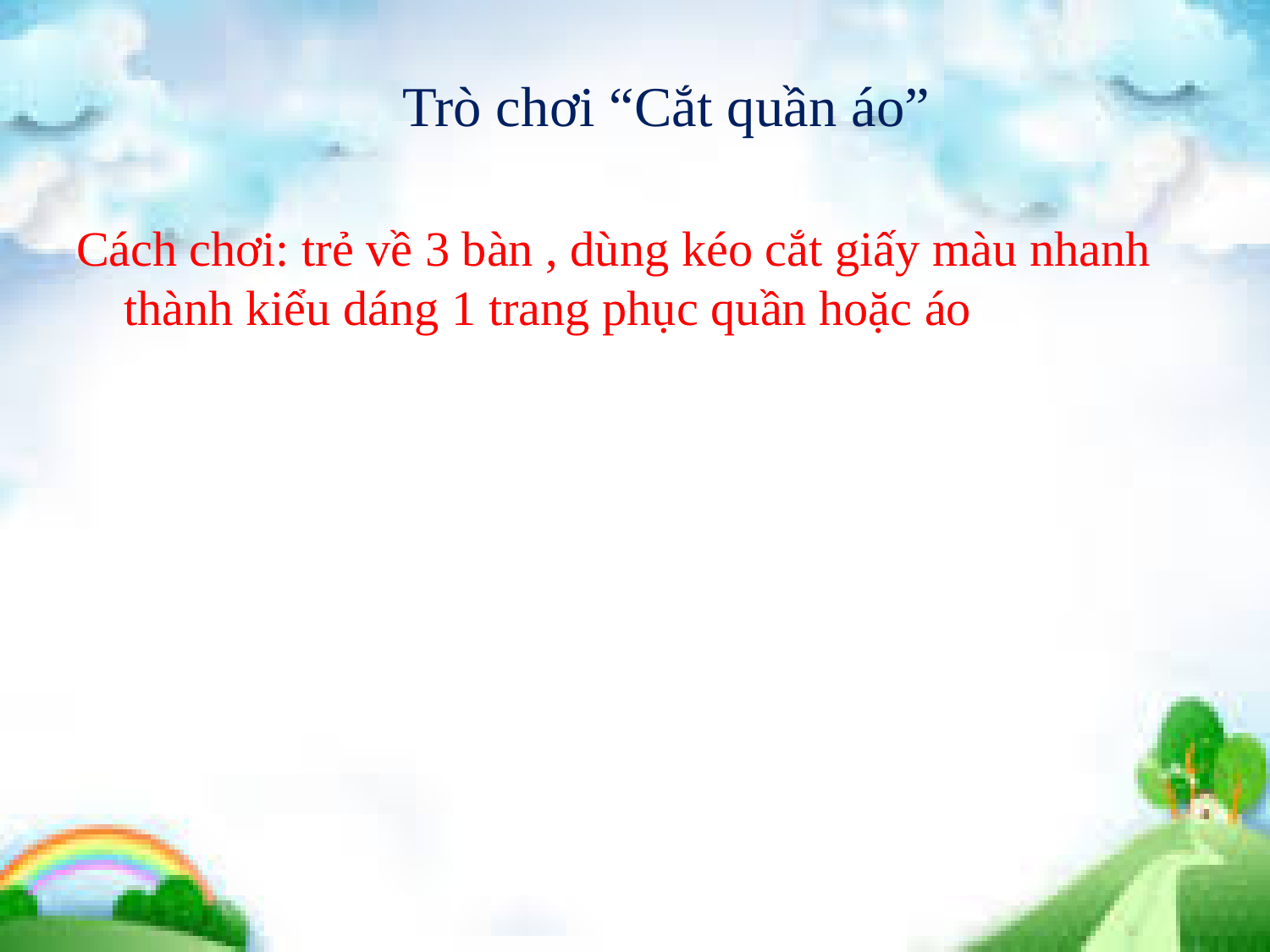

Trò chơi “Cắt quần áo”

Cách chơi: trẻ về 3 bàn , dùng kéo cắt giấy màu nhanh thành kiểu dáng 1 trang phục quần hoặc áo